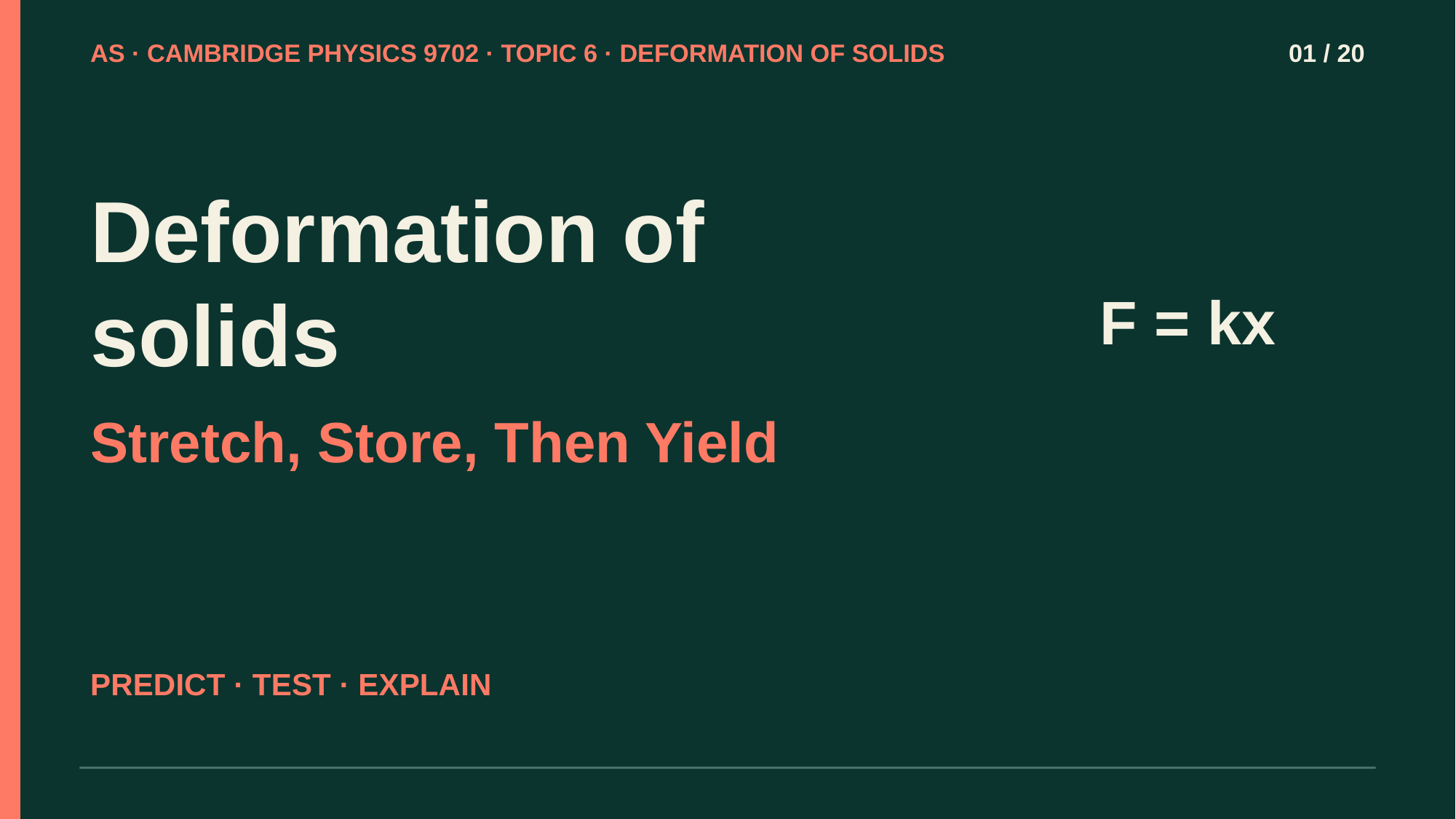

AS · CAMBRIDGE PHYSICS 9702 · TOPIC 6 · DEFORMATION OF SOLIDS
01 / 20
Deformation of solids
F = kx
Stretch, Store, Then Yield
PREDICT · TEST · EXPLAIN